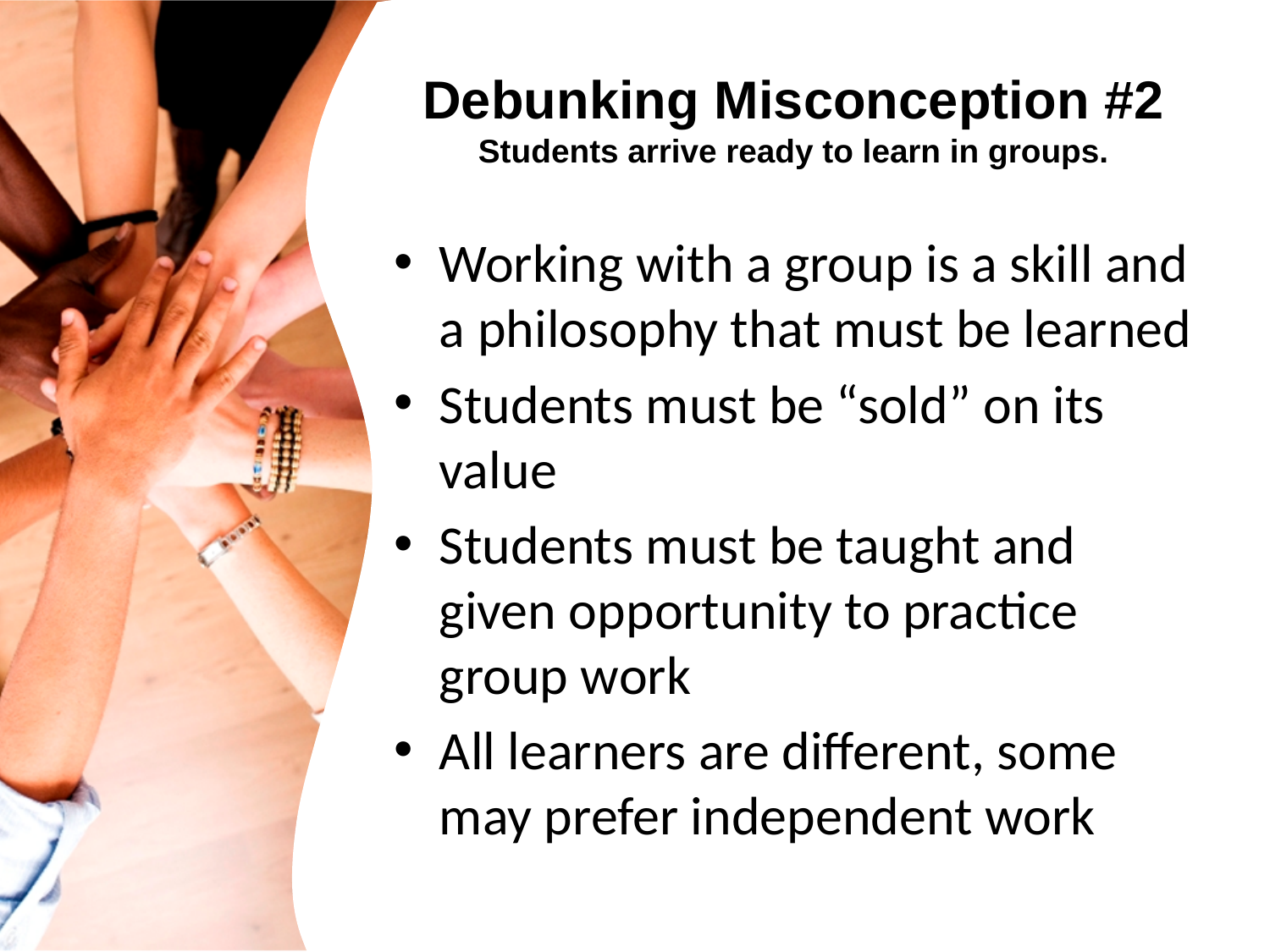

# Debunking Misconception #2 Students arrive ready to learn in groups.
Working with a group is a skill and a philosophy that must be learned
Students must be “sold” on its value
Students must be taught and given opportunity to practice group work
All learners are different, some may prefer independent work